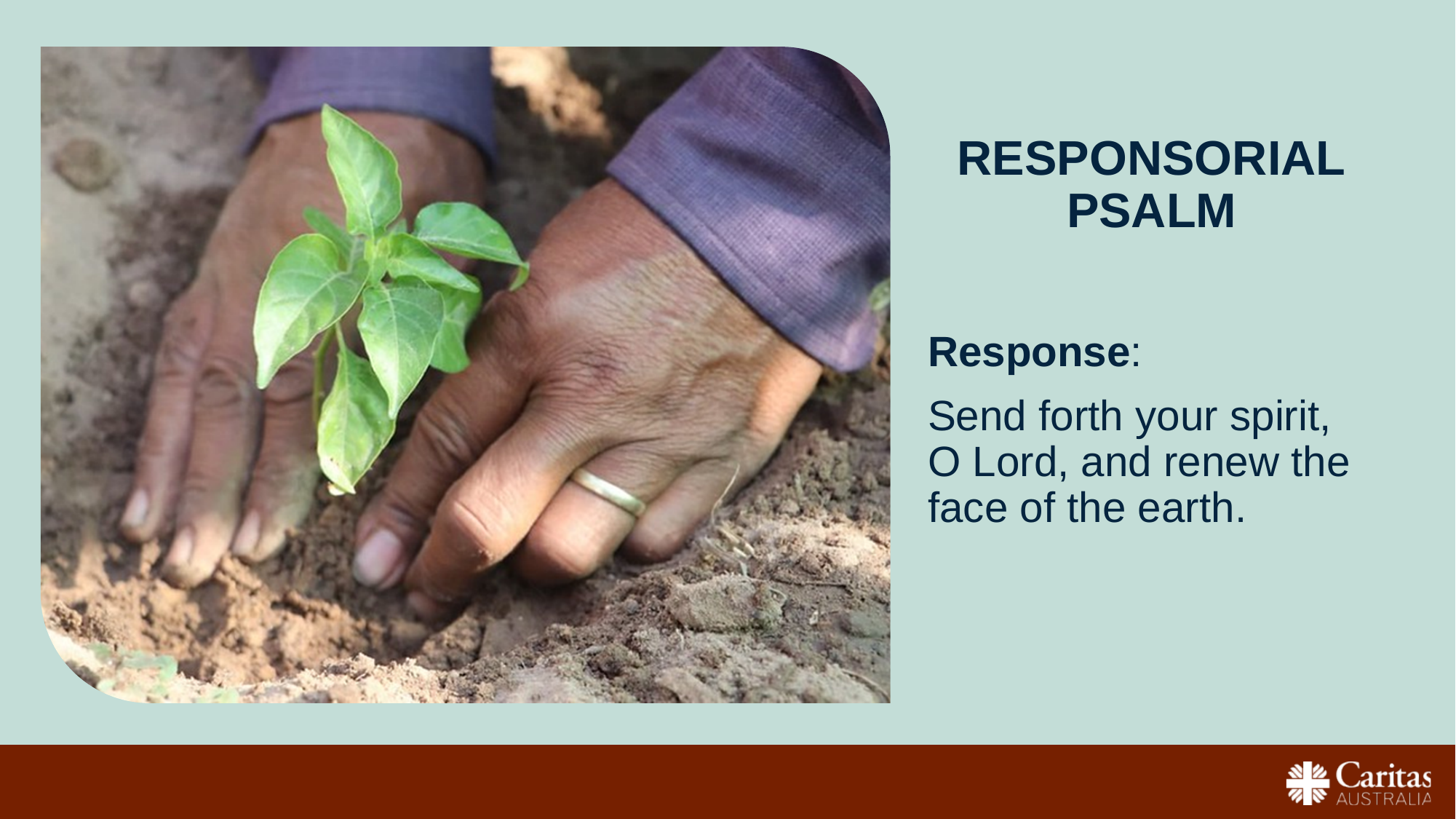

RESPONSORIAL
PSALM

Response:
Send forth your spirit, O Lord, and renew the face of the earth.